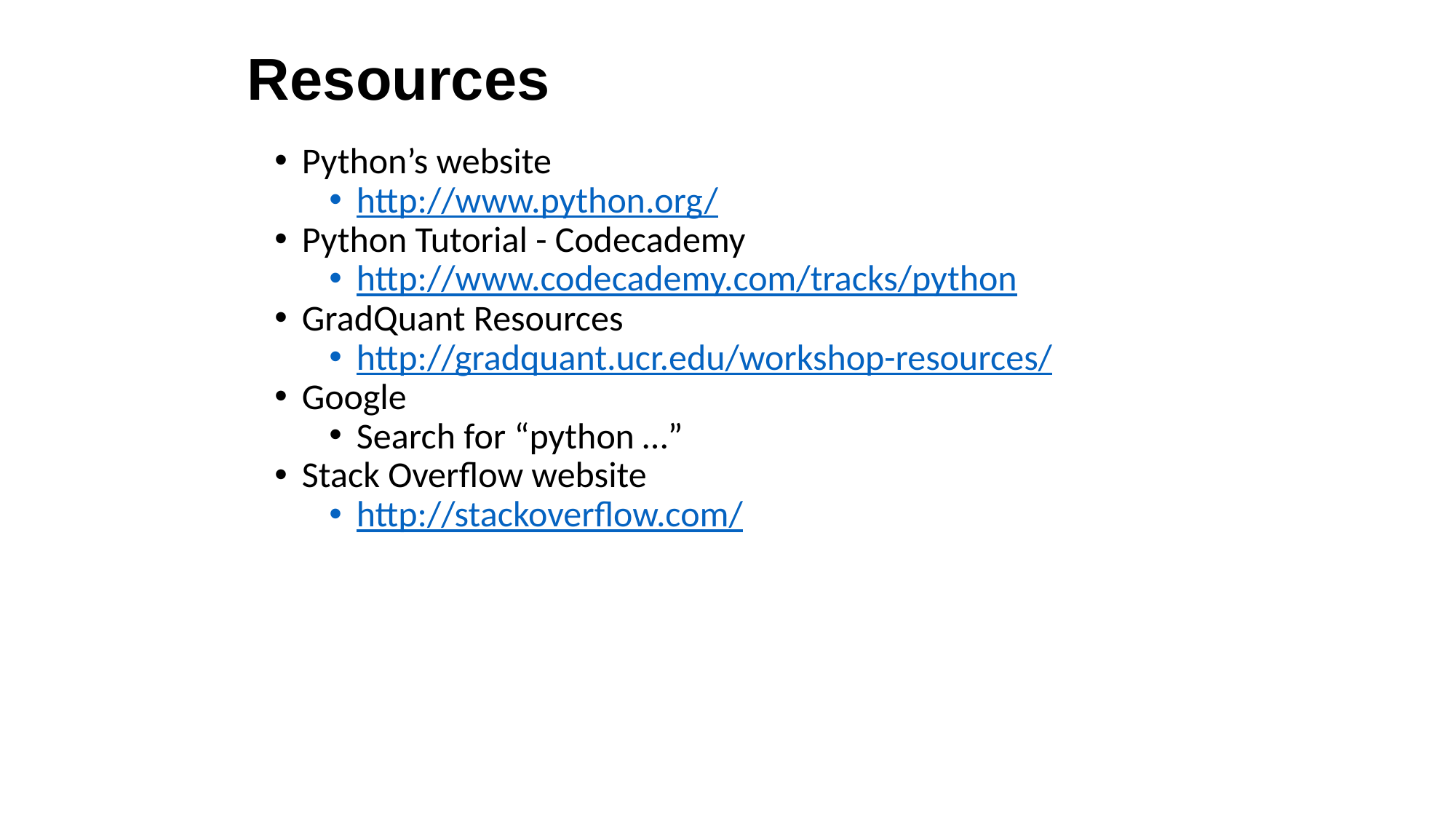

# Resources
Python’s website
http://www.python.org/
Python Tutorial - Codecademy
http://www.codecademy.com/tracks/python
GradQuant Resources
http://gradquant.ucr.edu/workshop-resources/
Google
Search for “python …”
Stack Overflow website
http://stackoverflow.com/